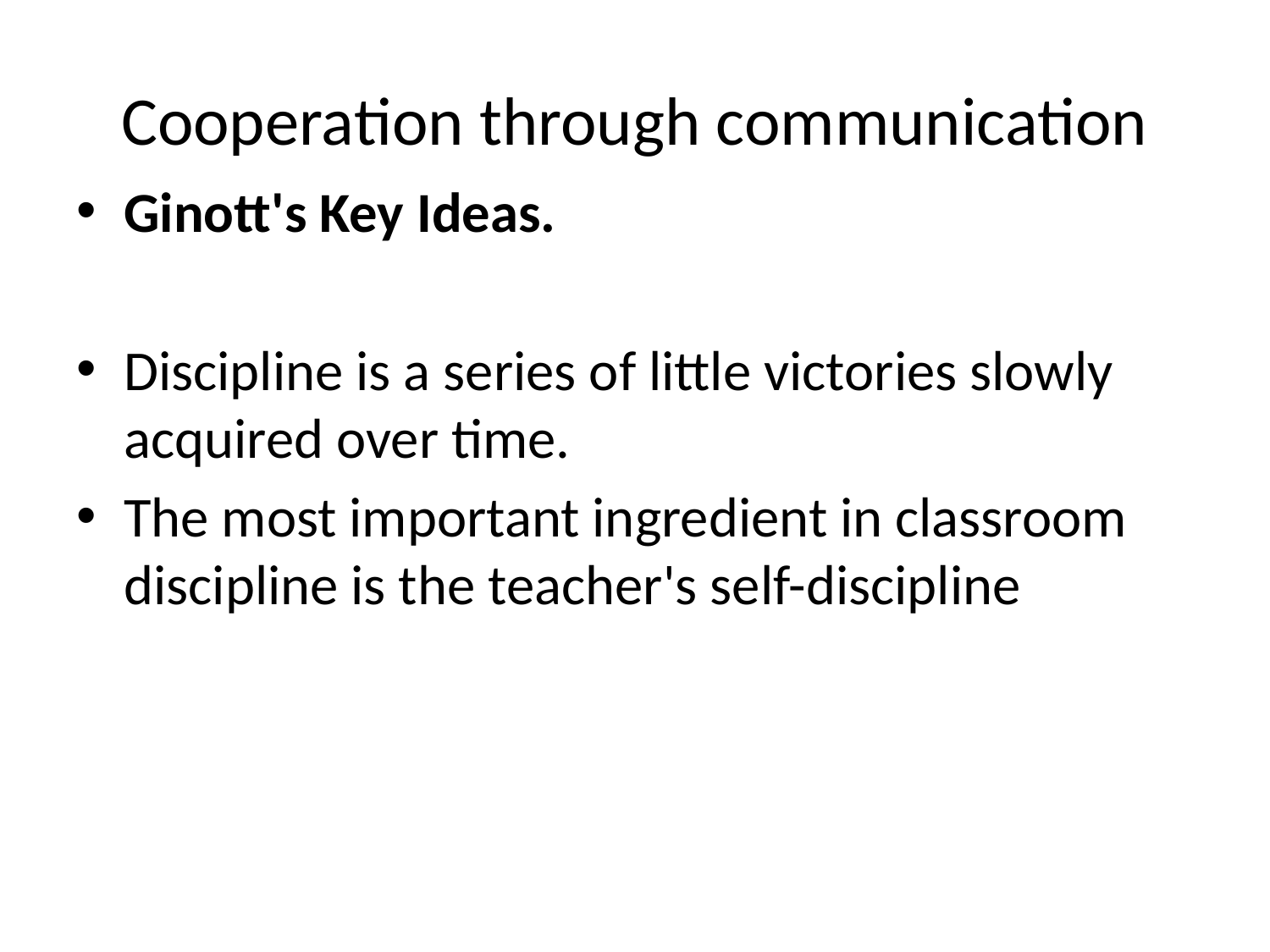

# Cooperation through communication
Ginott's Key Ideas.

Discipline is a series of little victories slowly acquired over time.
The most important ingredient in classroom discipline is the teacher's self-discipline